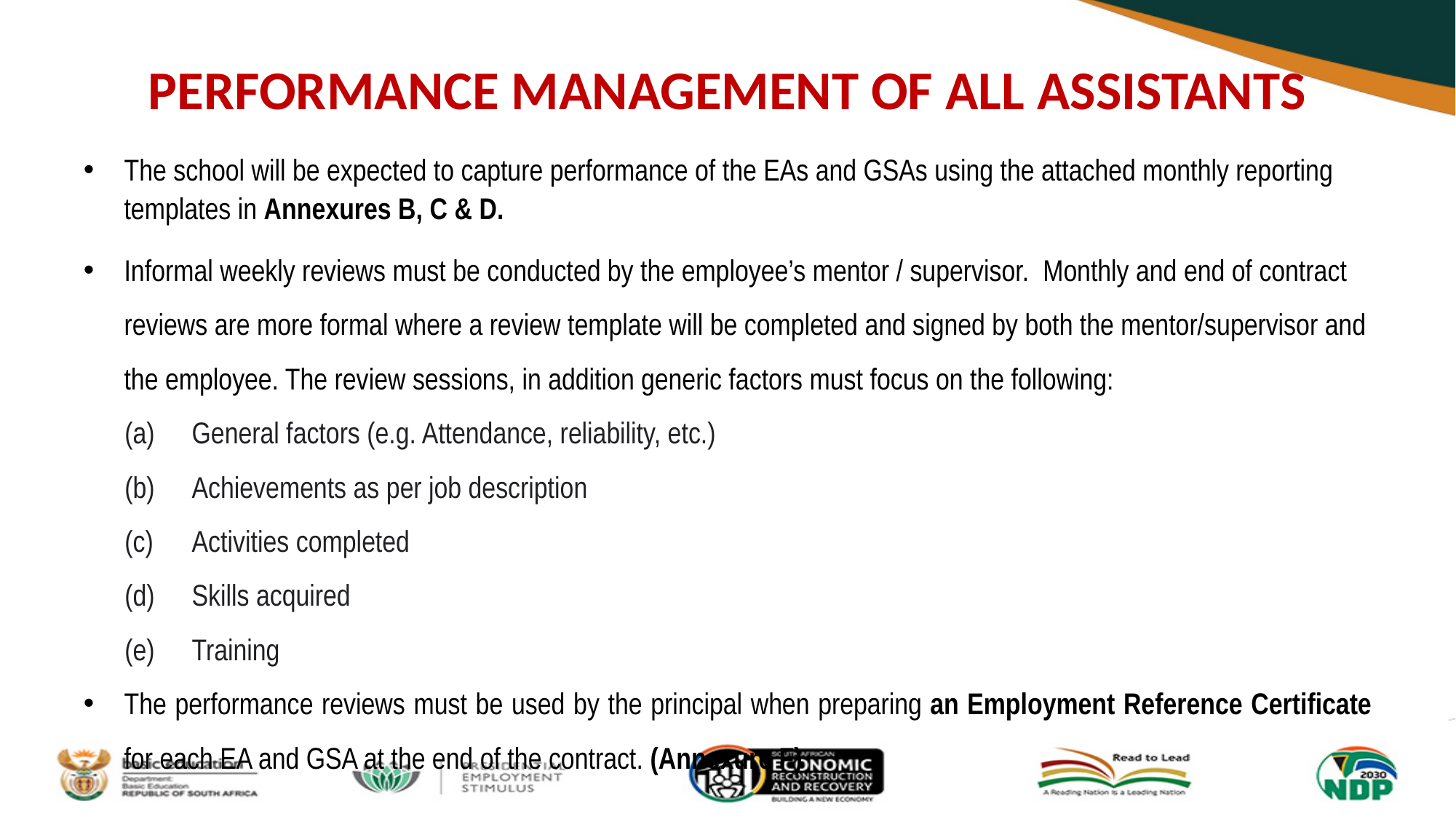

# PERFORMANCE MANAGEMENT OF ALL ASSISTANTS
The school will be expected to capture performance of the EAs and GSAs using the attached monthly reporting templates in Annexures B, C & D.
Informal weekly reviews must be conducted by the employee’s mentor / supervisor.  Monthly and end of contract reviews are more formal where a review template will be completed and signed by both the mentor/supervisor and the employee. The review sessions, in addition generic factors must focus on the following:
General factors (e.g. Attendance, reliability, etc.)
Achievements as per job description
Activities completed
Skills acquired
Training
The performance reviews must be used by the principal when preparing an Employment Reference Certificate for each EA and GSA at the end of the contract. (Annexure F)